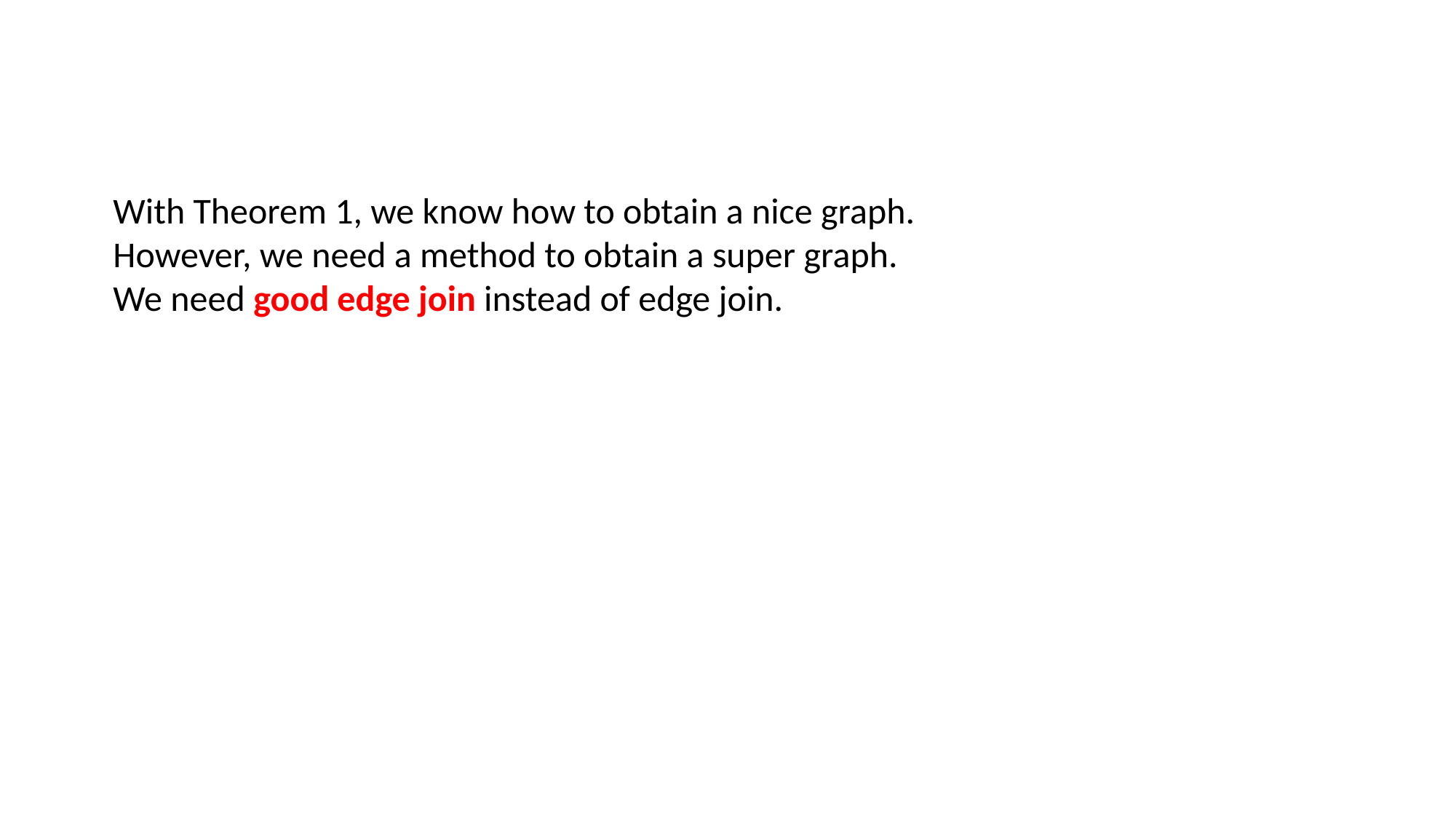

With Theorem 1, we know how to obtain a nice graph.
However, we need a method to obtain a super graph.
We need good edge join instead of edge join.